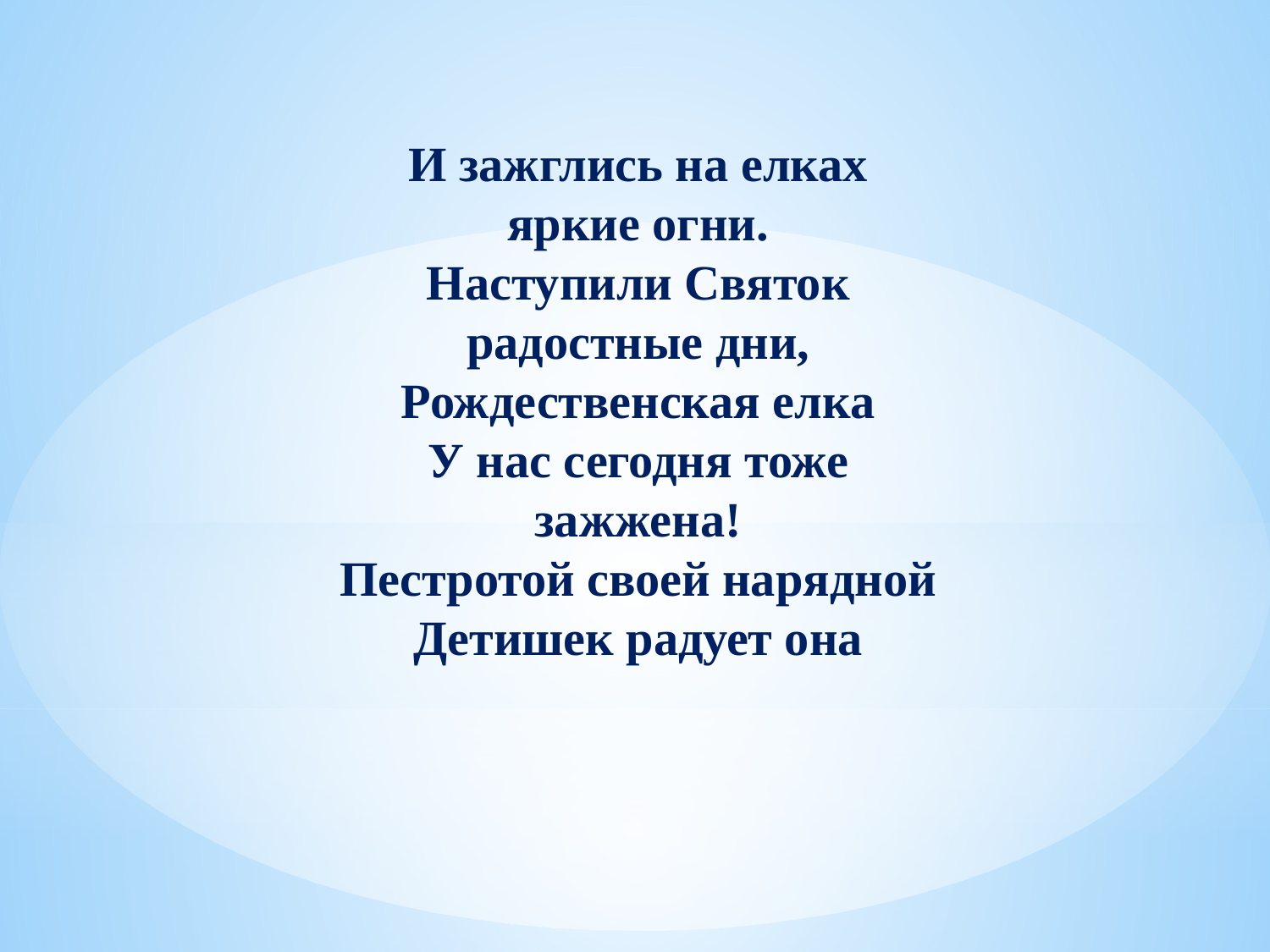

И зажглись на елках яркие огни.
Наступили Святок радостные дни,
Рождественская елка
У нас сегодня тоже зажжена!
Пестротой своей нарядной
Детишек радует она